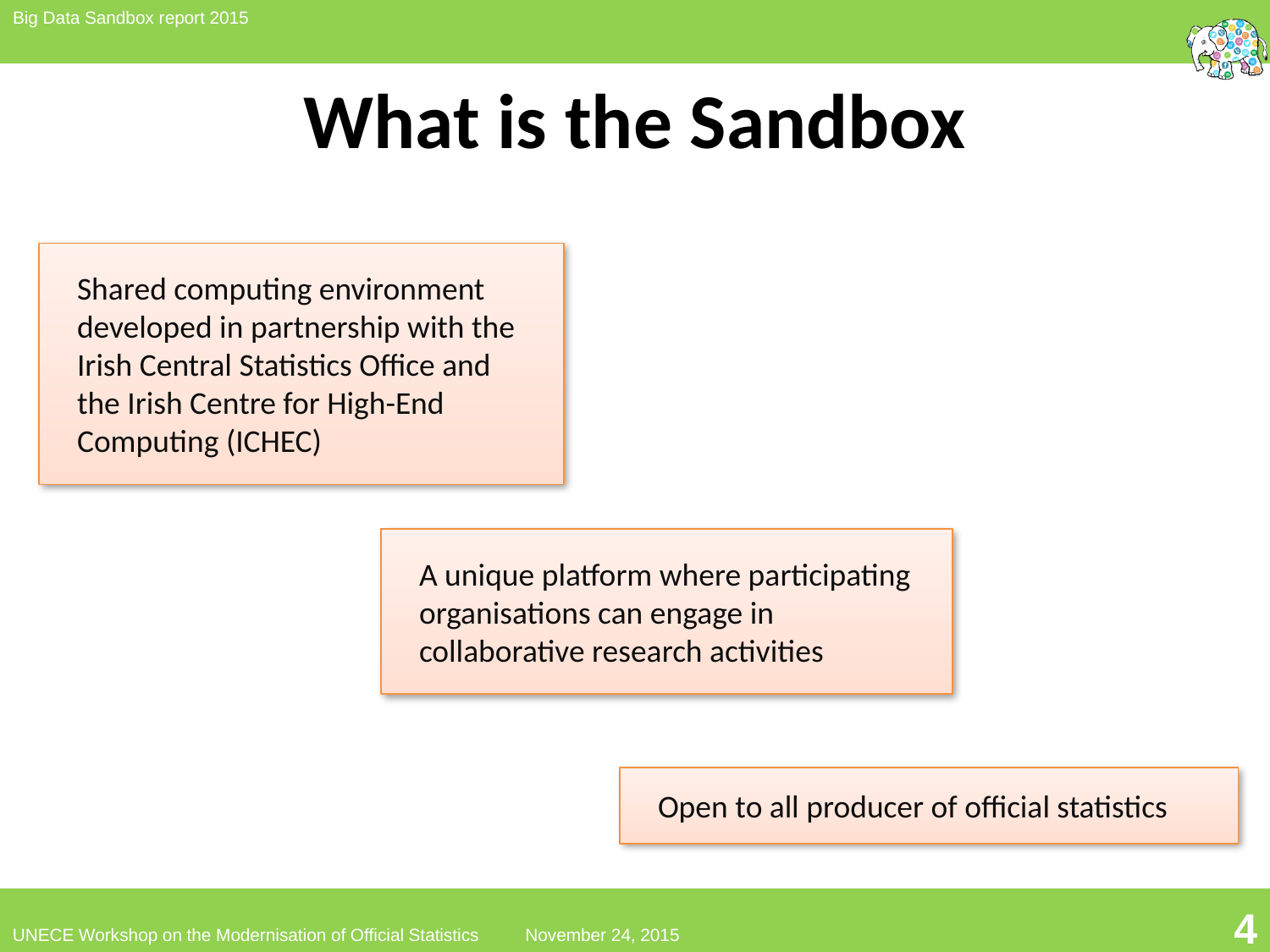

# What is the Sandbox
Shared computing environment developed in partnership with the Irish Central Statistics Office and the Irish Centre for High-End Computing (ICHEC)
2
A unique platform where participating organisations can engage in collaborative research activities
4
3
5
Open to all producer of official statistics
4